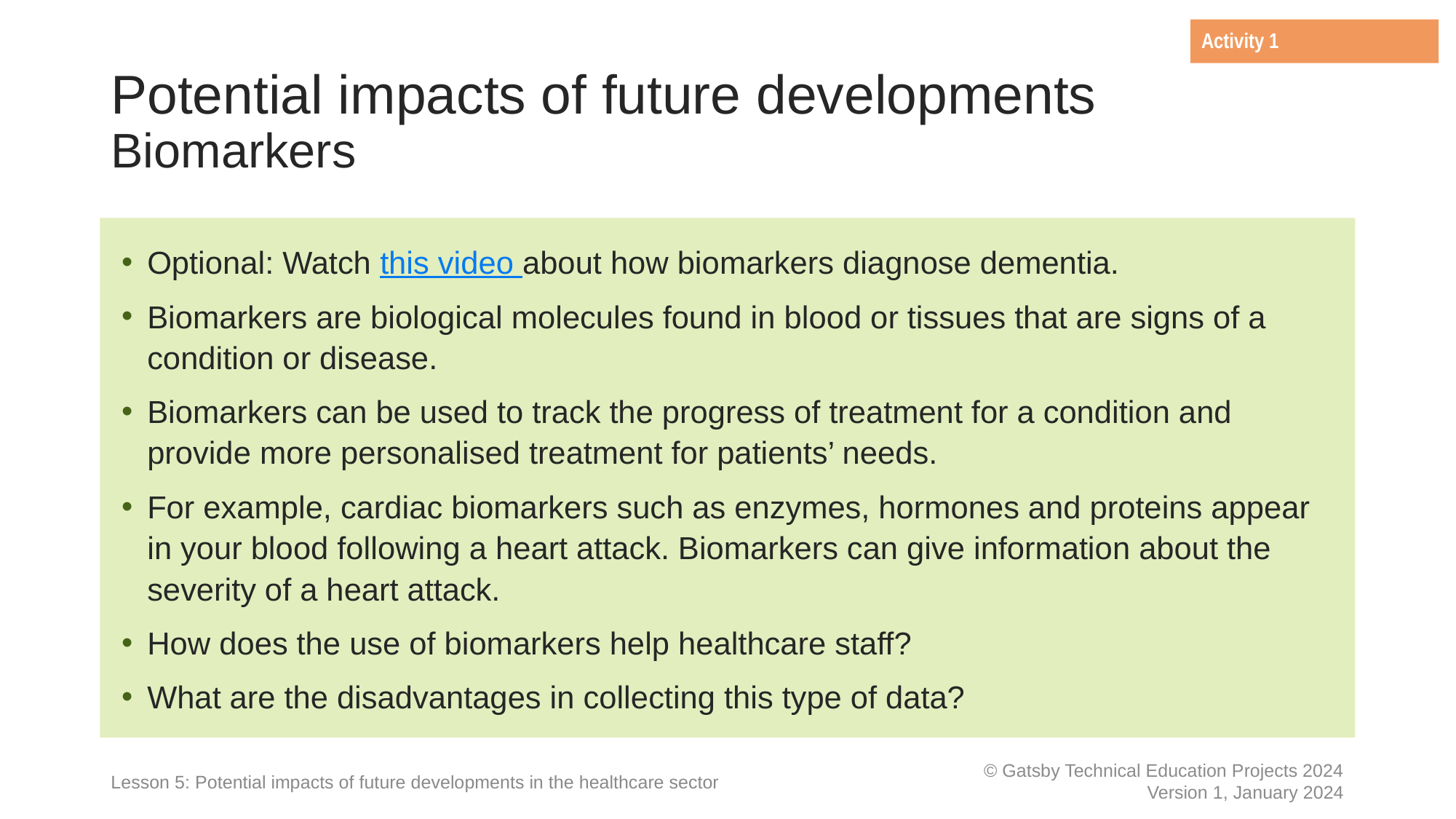

Activity 1
# Potential impacts of future developments Biomarkers
Optional: Watch this video about how biomarkers diagnose dementia.
Biomarkers are biological molecules found in blood or tissues that are signs of a condition or disease.
Biomarkers can be used to track the progress of treatment for a condition and provide more personalised treatment for patients’ needs.
For example, cardiac biomarkers such as enzymes, hormones and proteins appear in your blood following a heart attack. Biomarkers can give information about the severity of a heart attack.
How does the use of biomarkers help healthcare staff?
What are the disadvantages in collecting this type of data?

Lesson 5: Potential impacts of future developments in the healthcare sector